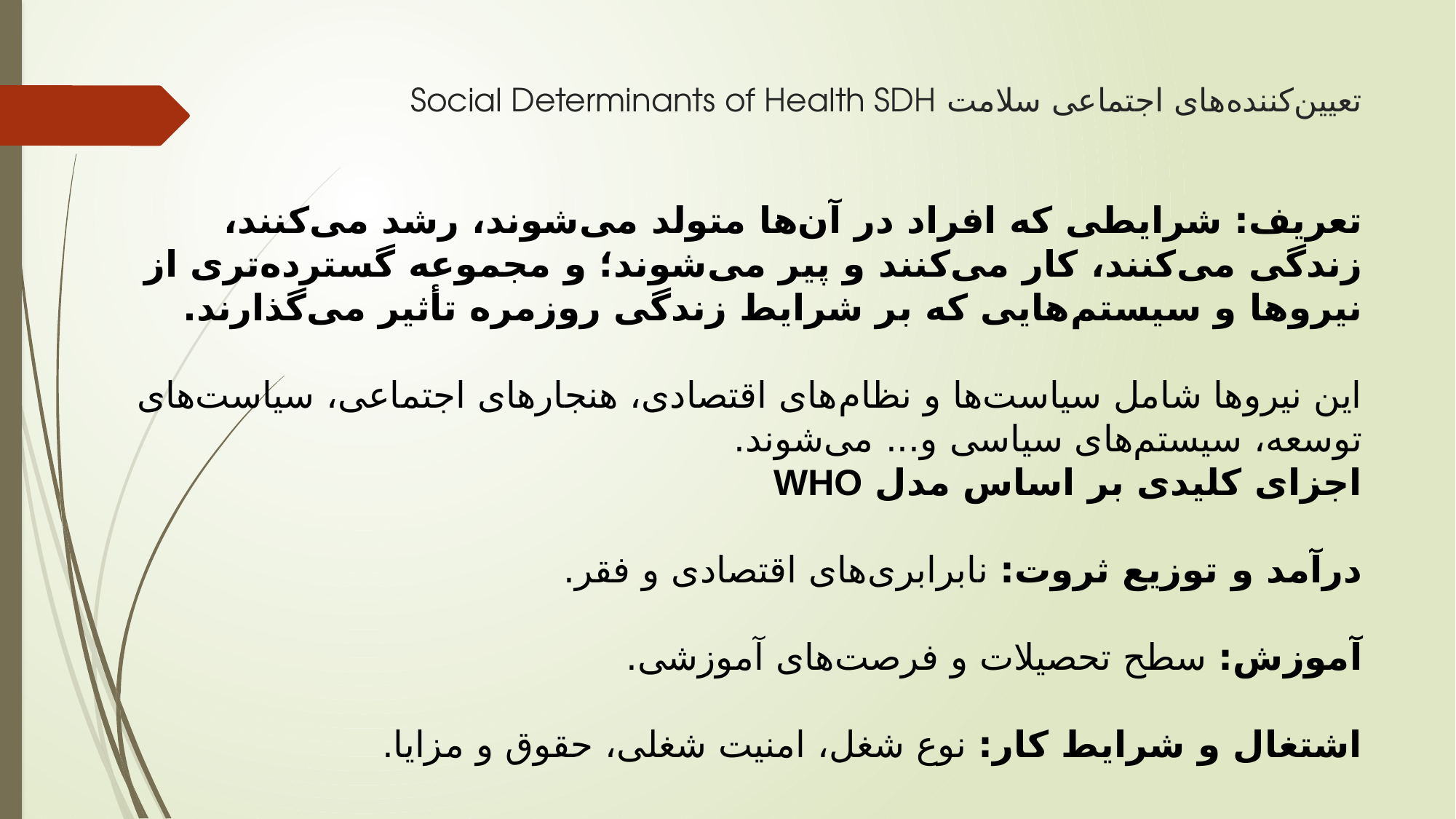

# تعیین‌کننده‌های اجتماعی سلامت Social Determinants of Health SDH
تعریف: شرایطی که افراد در آن‌ها متولد می‌شوند، رشد می‌کنند، زندگی می‌کنند، کار می‌کنند و پیر می‌شوند؛ و مجموعه گسترده‌تری از نیروها و سیستم‌هایی که بر شرایط زندگی روزمره تأثیر می‌گذارند.

این نیروها شامل سیاست‌ها و نظام‌های اقتصادی، هنجارهای اجتماعی، سیاست‌های توسعه، سیستم‌های سیاسی و... می‌شوند.
اجزای کلیدی بر اساس مدل WHO

درآمد و توزیع ثروت: نابرابری‌های اقتصادی و فقر.

آموزش: سطح تحصیلات و فرصت‌های آموزشی.

اشتغال و شرایط کار: نوع شغل، امنیت شغلی، حقوق و مزایا.